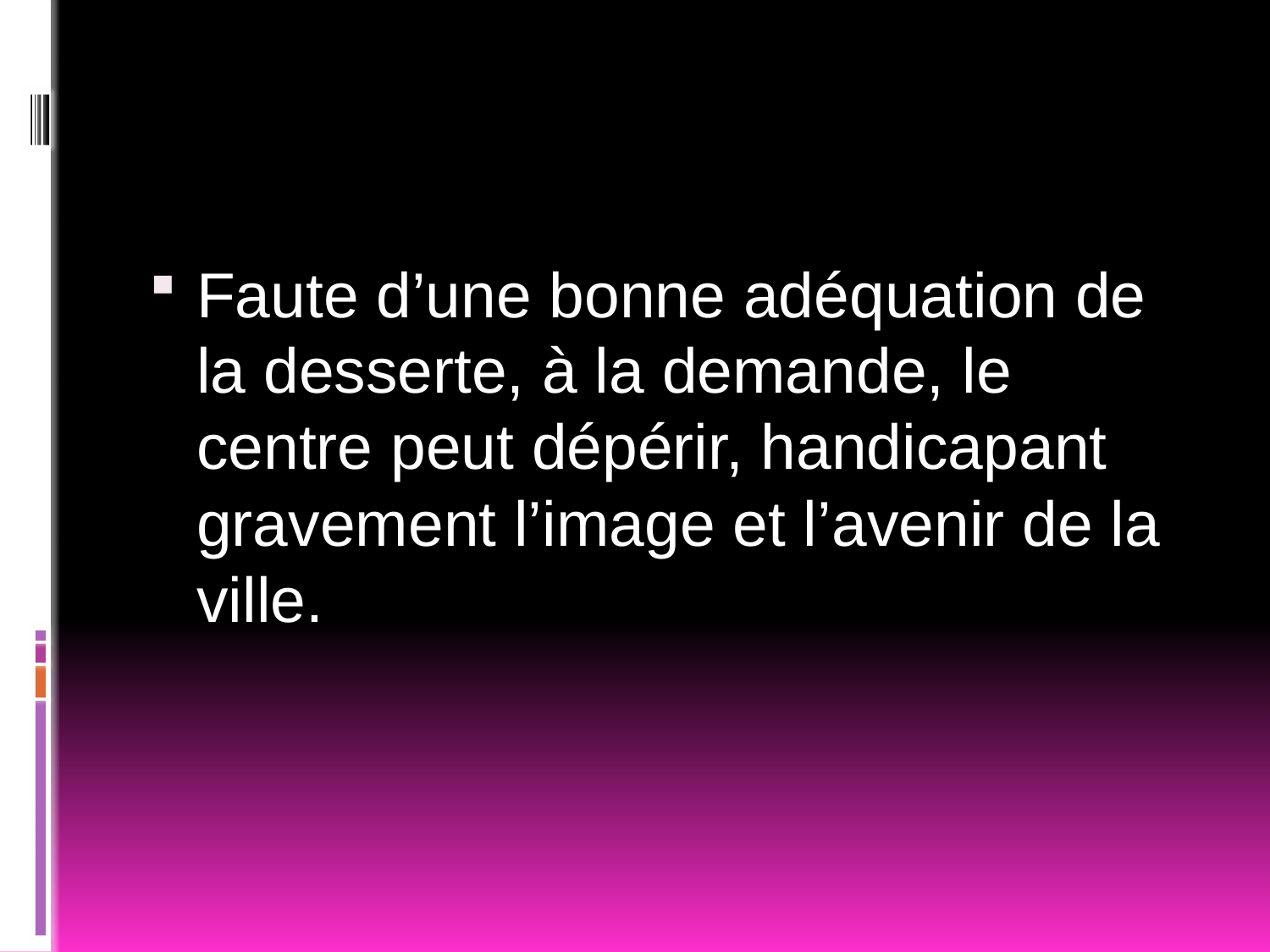

Faute d’une bonne adéquation de la desserte, à la demande, le centre peut dépérir, handicapant gravement l’image et l’avenir de la ville.